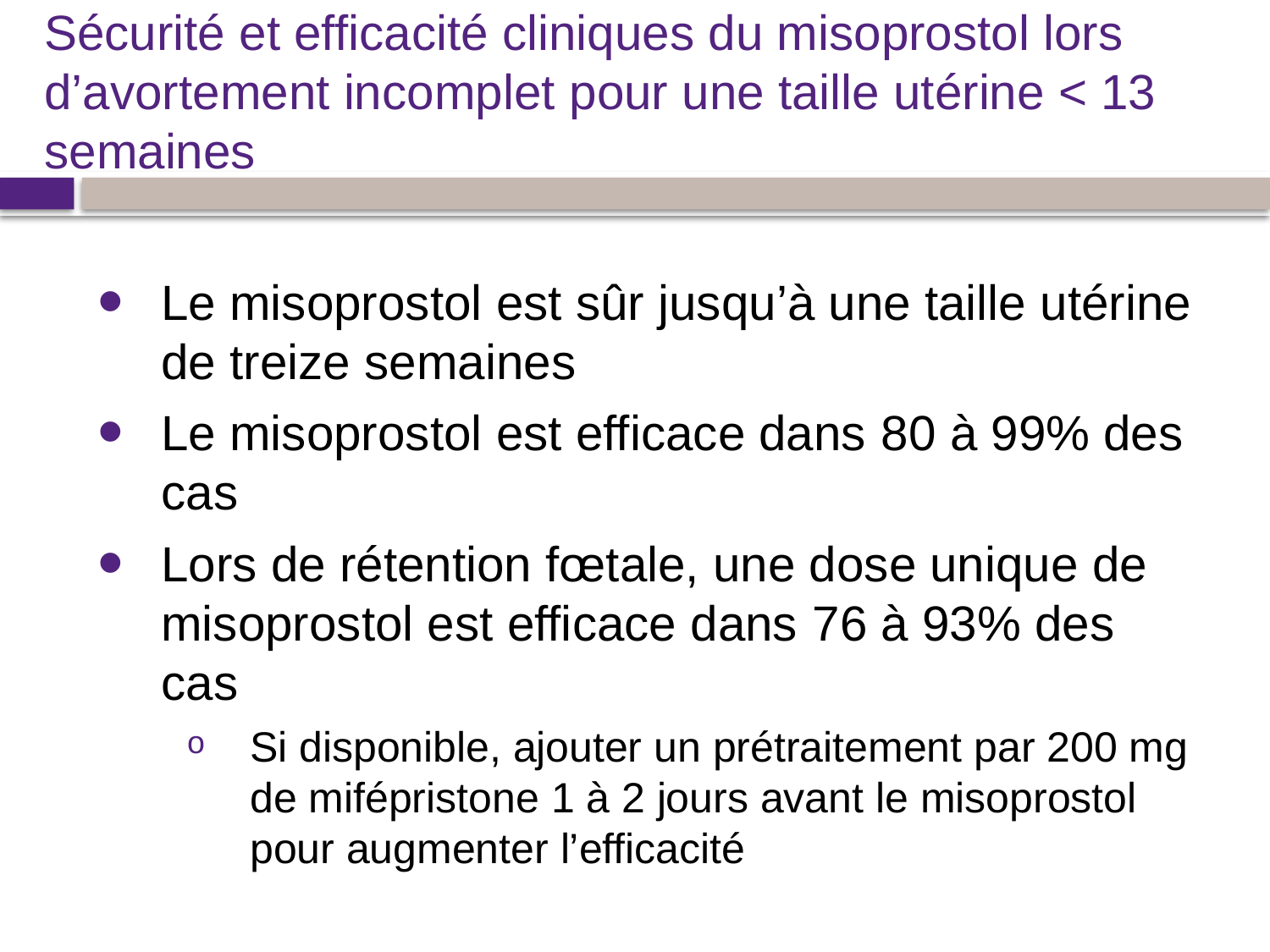

# Sécurité et efficacité cliniques du misoprostol lors d’avortement incomplet pour une taille utérine < 13 semaines
Le misoprostol est sûr jusqu’à une taille utérine de treize semaines
Le misoprostol est efficace dans 80 à 99% des cas
Lors de rétention fœtale, une dose unique de misoprostol est efficace dans 76 à 93% des cas
Si disponible, ajouter un prétraitement par 200 mg de mifépristone 1 à 2 jours avant le misoprostol pour augmenter l’efficacité